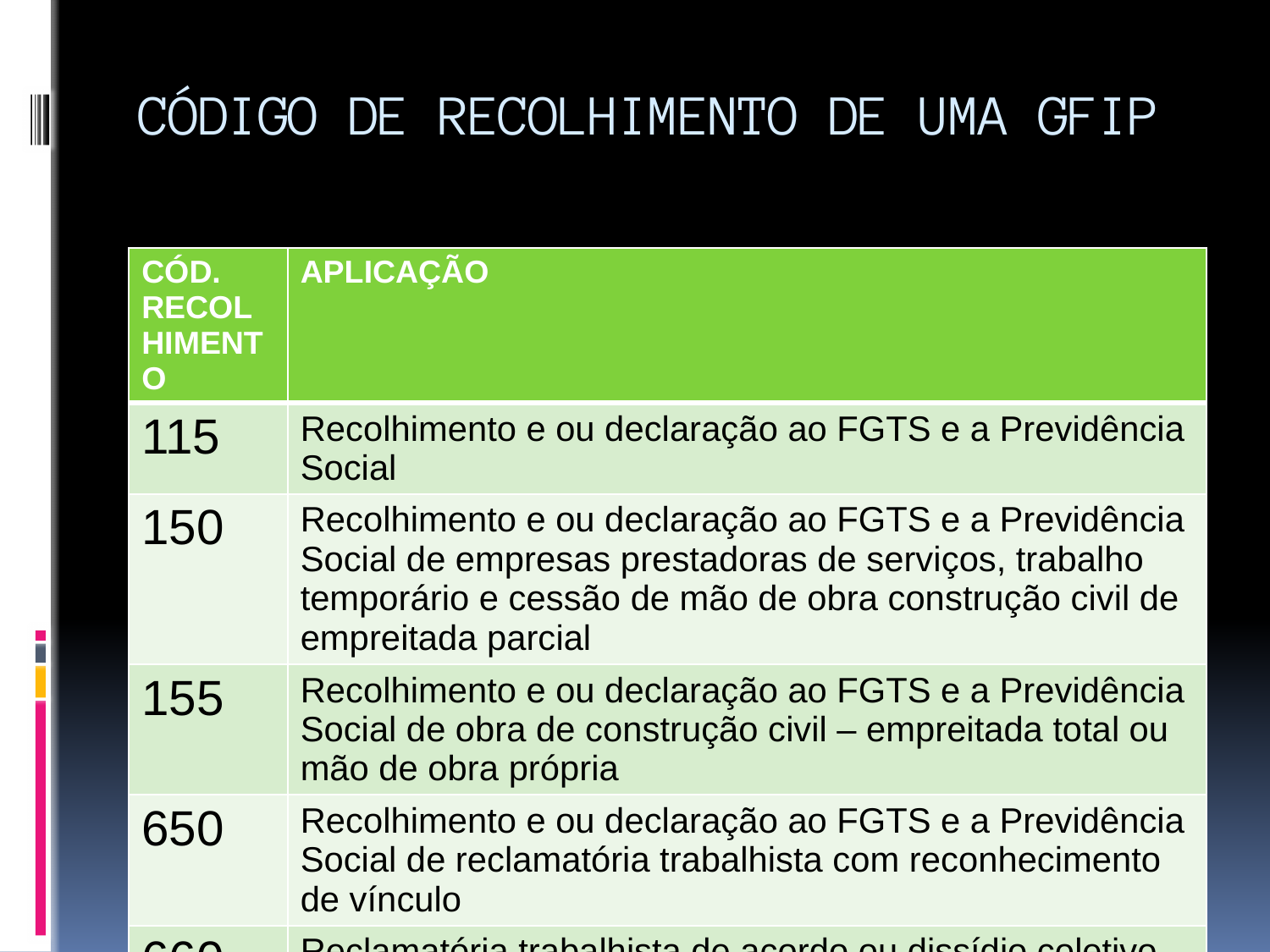

# CÓDIGO DE RECOLHIMENTO DE UMA GFIP
| CÓD. RECOLHIMENTO | APLICAÇÃO |
| --- | --- |
| 115 | Recolhimento e ou declaração ao FGTS e a Previdência Social |
| 150 | Recolhimento e ou declaração ao FGTS e a Previdência Social de empresas prestadoras de serviços, trabalho temporário e cessão de mão de obra construção civil de empreitada parcial |
| 155 | Recolhimento e ou declaração ao FGTS e a Previdência Social de obra de construção civil – empreitada total ou mão de obra própria |
| 650 | Recolhimento e ou declaração ao FGTS e a Previdência Social de reclamatória trabalhista com reconhecimento de vínculo |
| 660 | Reclamatória trabalhista de acordo ou dissídio coletivo, dentre outros |